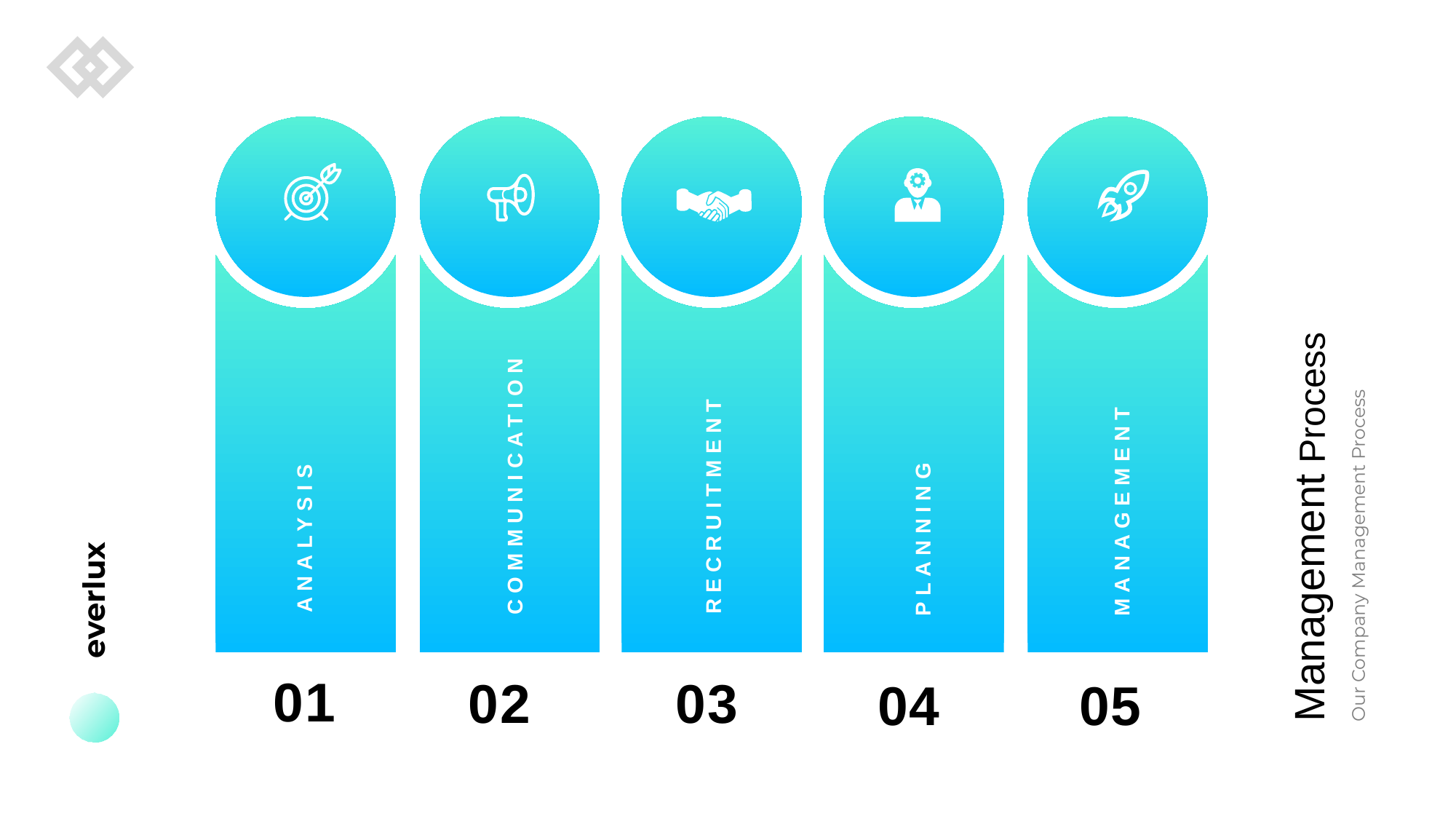

Management Process
Our Company Management Process
RECRUITMENT
COMMUNICATION
MANAGEMENT
ANALYSIS
PLANNING
everlux
01
02
03
04
05